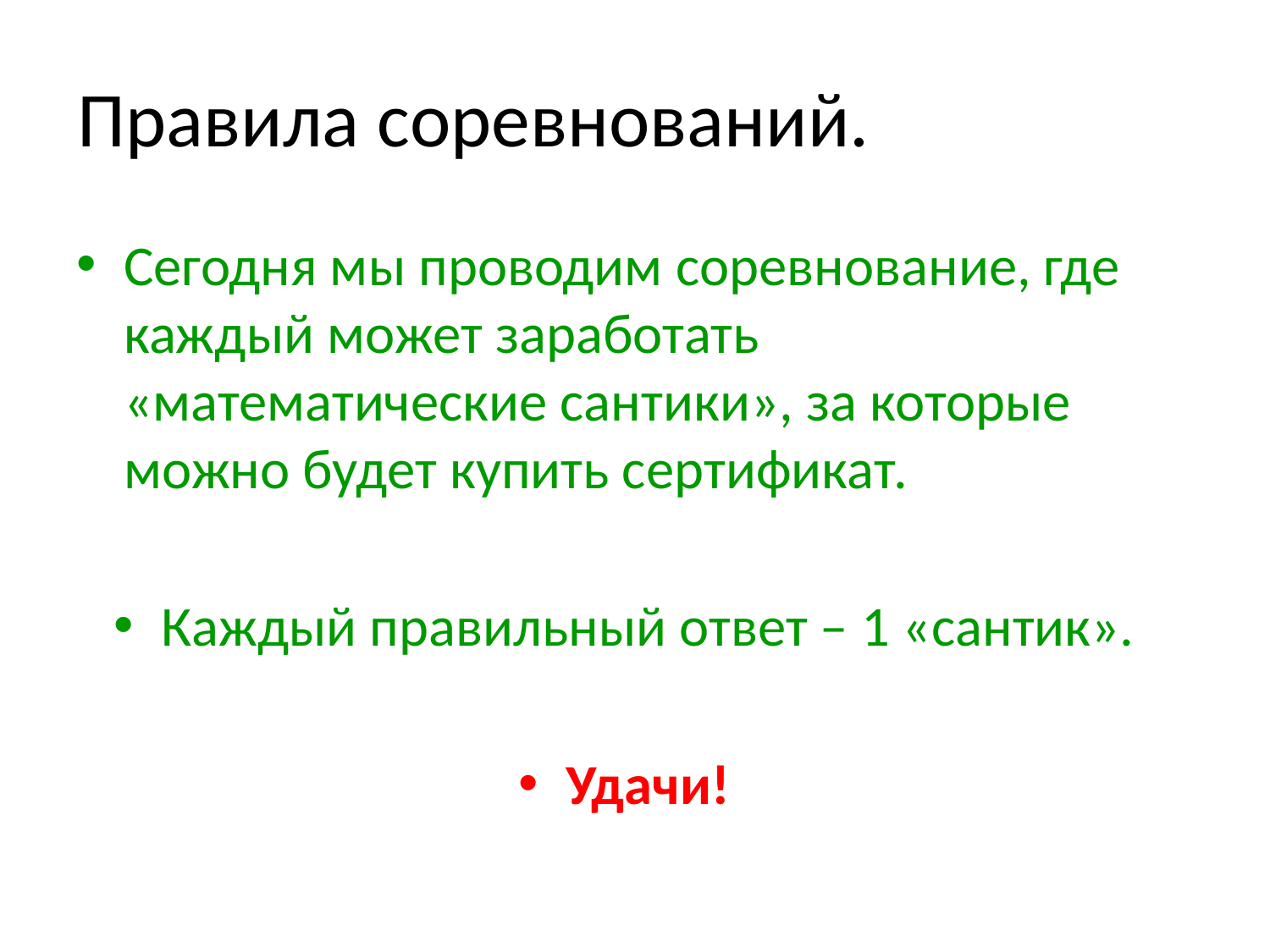

# Правила соревнований.
Сегодня мы проводим соревнование, где каждый может заработать «математические сантики», за которые можно будет купить сертификат.

Каждый правильный ответ – 1 «сантик».

Удачи!